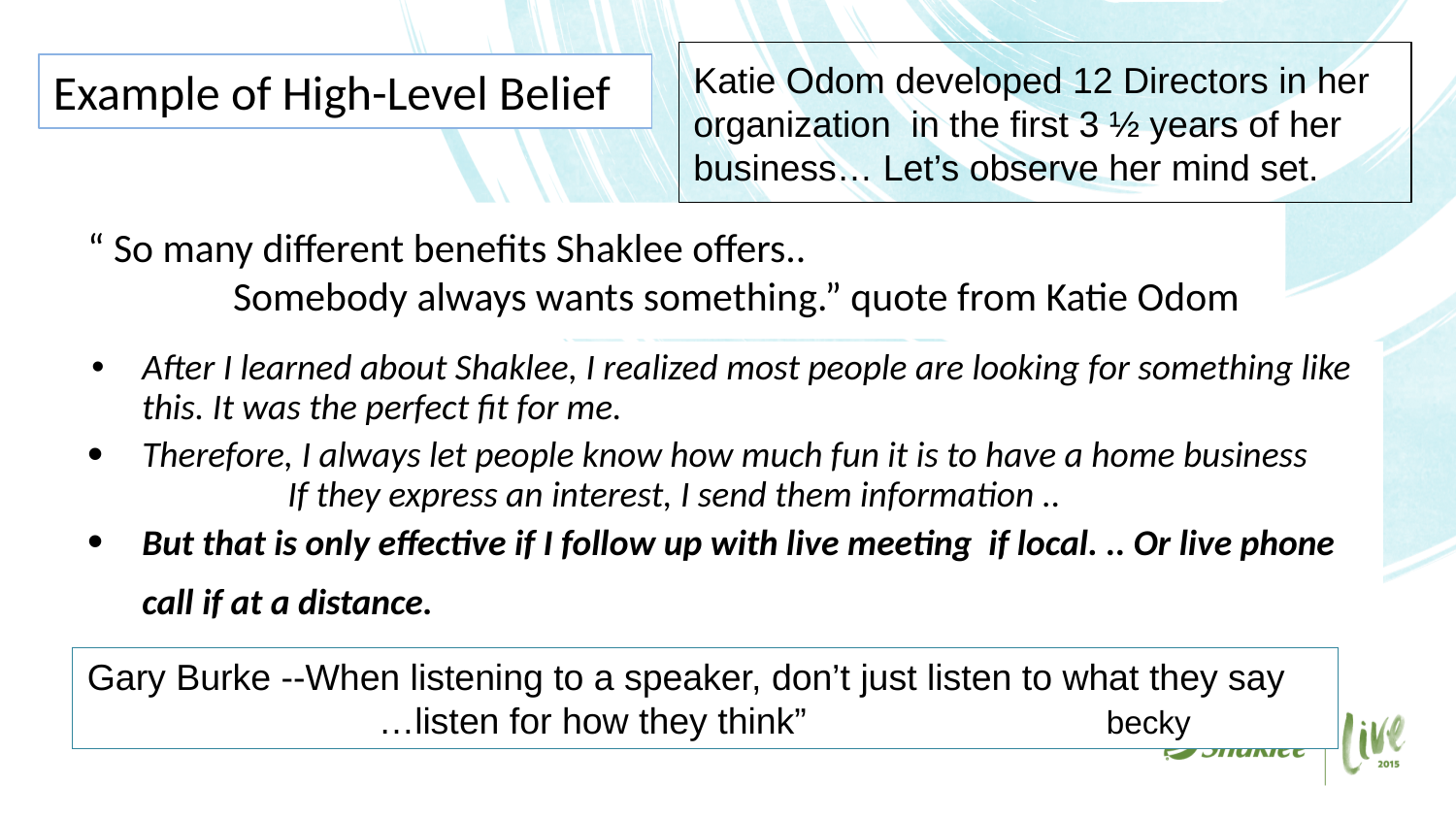

Katie Odom developed 12 Directors in her organization  in the first 3 ½ years of her business… Let’s observe her mind set.
Example of High-Level Belief
# “ So many different benefits Shaklee offers.. Somebody always wants something.” quote from Katie Odom
After I learned about Shaklee, I realized most people are looking for something like this. It was the perfect fit for me.
Therefore, I always let people know how much fun it is to have a home business	If they express an interest, I send them information ..
But that is only effective if I follow up with live meeting  if local. .. Or live phone call if at a distance.

Gary Burke --When listening to a speaker, don’t just listen to what they say 		…listen for how they think”			becky